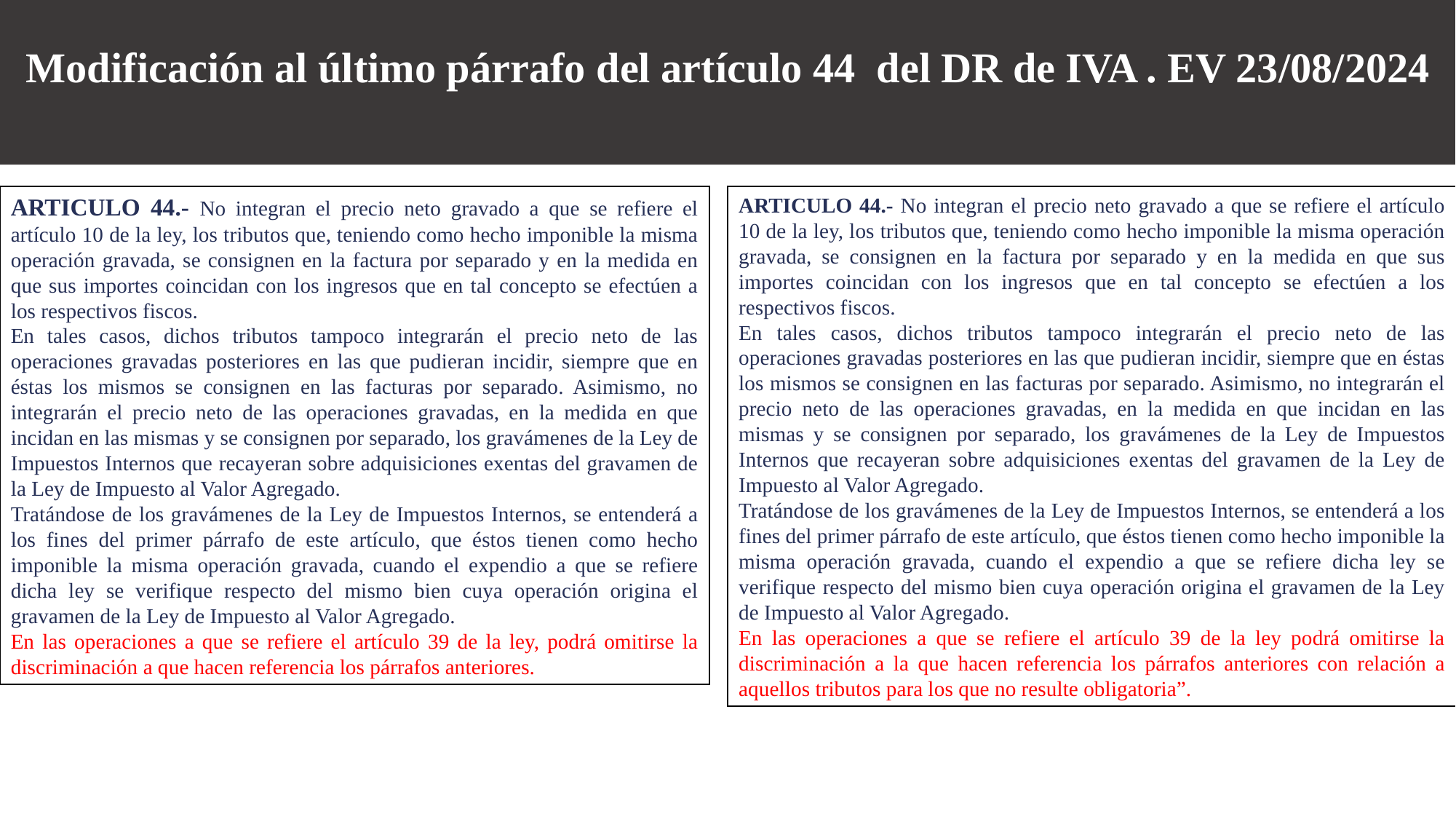

Modificación al último párrafo del artículo 44  del DR de IVA . EV 23/08/2024

ARTICULO 44.- No integran el precio neto gravado a que se refiere el artículo 10 de la ley, los tributos que, teniendo como hecho imponible la misma operación gravada, se consignen en la factura por separado y en la medida en que sus importes coincidan con los ingresos que en tal concepto se efectúen a los respectivos fiscos.
En tales casos, dichos tributos tampoco integrarán el precio neto de las operaciones gravadas posteriores en las que pudieran incidir, siempre que en éstas los mismos se consignen en las facturas por separado. Asimismo, no integrarán el precio neto de las operaciones gravadas, en la medida en que incidan en las mismas y se consignen por separado, los gravámenes de la Ley de Impuestos Internos que recayeran sobre adquisiciones exentas del gravamen de la Ley de Impuesto al Valor Agregado.
Tratándose de los gravámenes de la Ley de Impuestos Internos, se entenderá a los fines del primer párrafo de este artículo, que éstos tienen como hecho imponible la misma operación gravada, cuando el expendio a que se refiere dicha ley se verifique respecto del mismo bien cuya operación origina el gravamen de la Ley de Impuesto al Valor Agregado.
En las operaciones a que se refiere el artículo 39 de la ley, podrá omitirse la discriminación a que hacen referencia los párrafos anteriores.
ARTICULO 44.- No integran el precio neto gravado a que se refiere el artículo 10 de la ley, los tributos que, teniendo como hecho imponible la misma operación gravada, se consignen en la factura por separado y en la medida en que sus importes coincidan con los ingresos que en tal concepto se efectúen a los respectivos fiscos.
En tales casos, dichos tributos tampoco integrarán el precio neto de las operaciones gravadas posteriores en las que pudieran incidir, siempre que en éstas los mismos se consignen en las facturas por separado. Asimismo, no integrarán el precio neto de las operaciones gravadas, en la medida en que incidan en las mismas y se consignen por separado, los gravámenes de la Ley de Impuestos Internos que recayeran sobre adquisiciones exentas del gravamen de la Ley de Impuesto al Valor Agregado.
Tratándose de los gravámenes de la Ley de Impuestos Internos, se entenderá a los fines del primer párrafo de este artículo, que éstos tienen como hecho imponible la misma operación gravada, cuando el expendio a que se refiere dicha ley se verifique respecto del mismo bien cuya operación origina el gravamen de la Ley de Impuesto al Valor Agregado.
En las operaciones a que se refiere el artículo 39 de la ley podrá omitirse la discriminación a la que hacen referencia los párrafos anteriores con relación a aquellos tributos para los que no resulte obligatoria”.